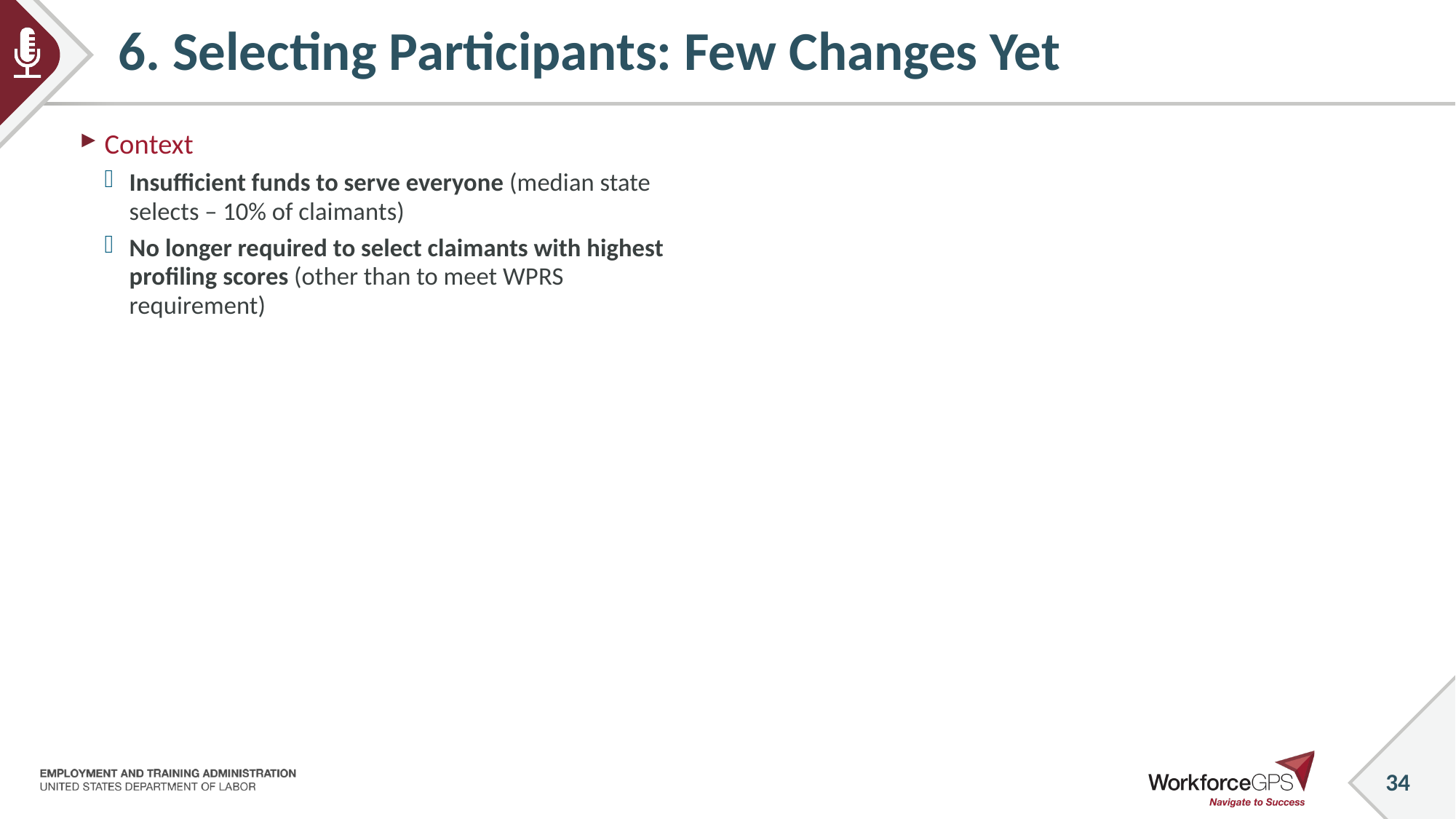

# 6. Selecting Participants: Few Changes Yet
Context
Insufficient funds to serve everyone (median state selects – 10% of claimants)
No longer required to select claimants with highest profiling scores (other than to meet WPRS requirement)
Findings
States overwhelmingly continue to serve most likely to exhaust
Many express interest in changing who is selected, including:
Focusing on claimants with lower profiling scores
Incorporating local labor market information
Excluding claimants with seasonal or cyclical employment or who have previously received RESEA services
Random selection
% incorporating additional factors has grown from 16% in early 2020

34